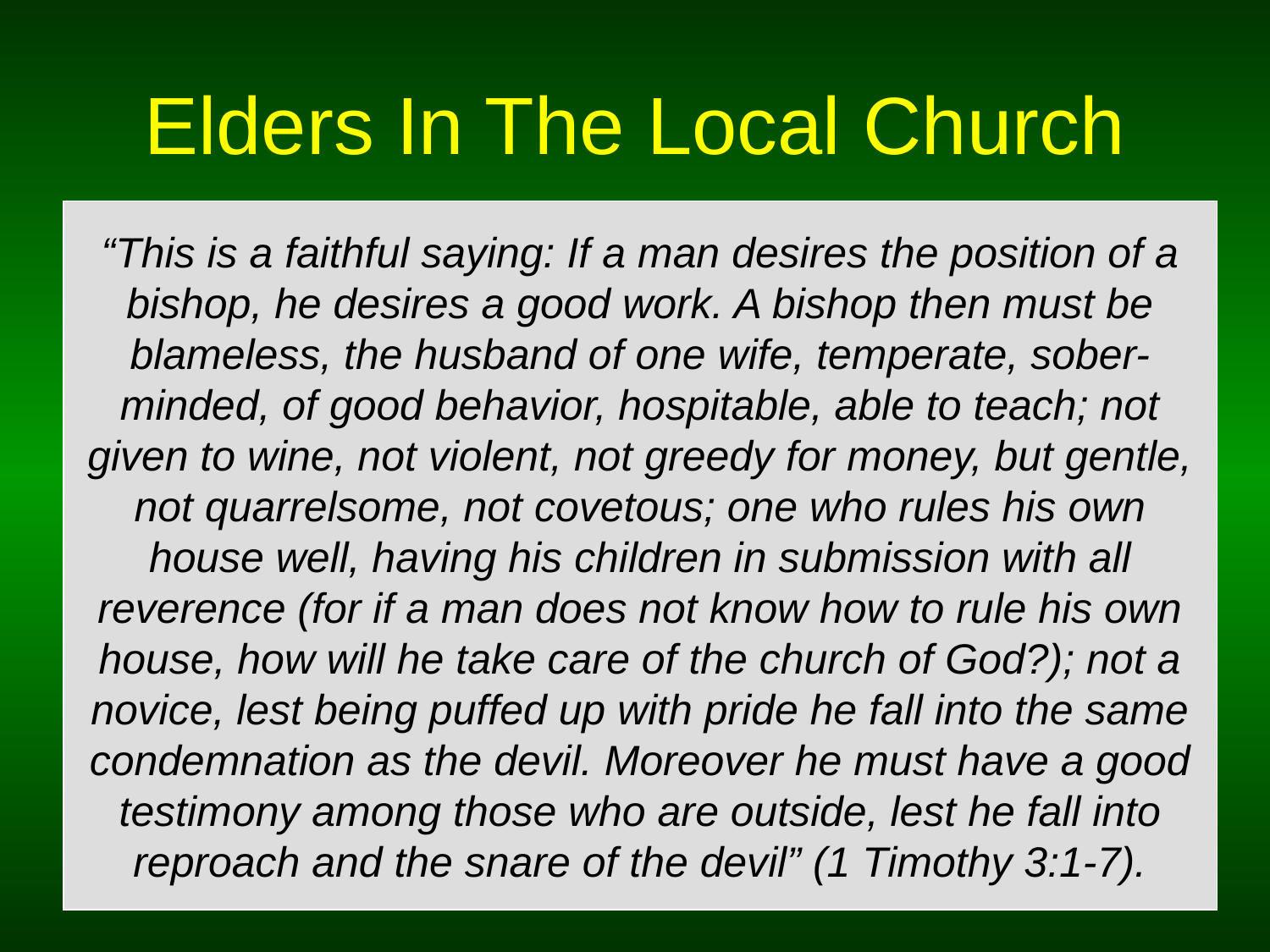

# Elders In The Local Church
Elders are referred to using six different terms in the Bible.
Elders are to oversee the work of the local church in order to make sure that the church follows the Bible in all areas.
Members of the church must meet certain qualifications in order to serve as elders in the local church.
“This is a faithful saying: If a man desires the position of a bishop, he desires a good work. A bishop then must be blameless, the husband of one wife, temperate, sober-minded, of good behavior, hospitable, able to teach; not given to wine, not violent, not greedy for money, but gentle, not quarrelsome, not covetous; one who rules his own house well, having his children in submission with all reverence (for if a man does not know how to rule his own house, how will he take care of the church of God?); not a novice, lest being puffed up with pride he fall into the same condemnation as the devil. Moreover he must have a good testimony among those who are outside, lest he fall into reproach and the snare of the devil” (1 Timothy 3:1-7).